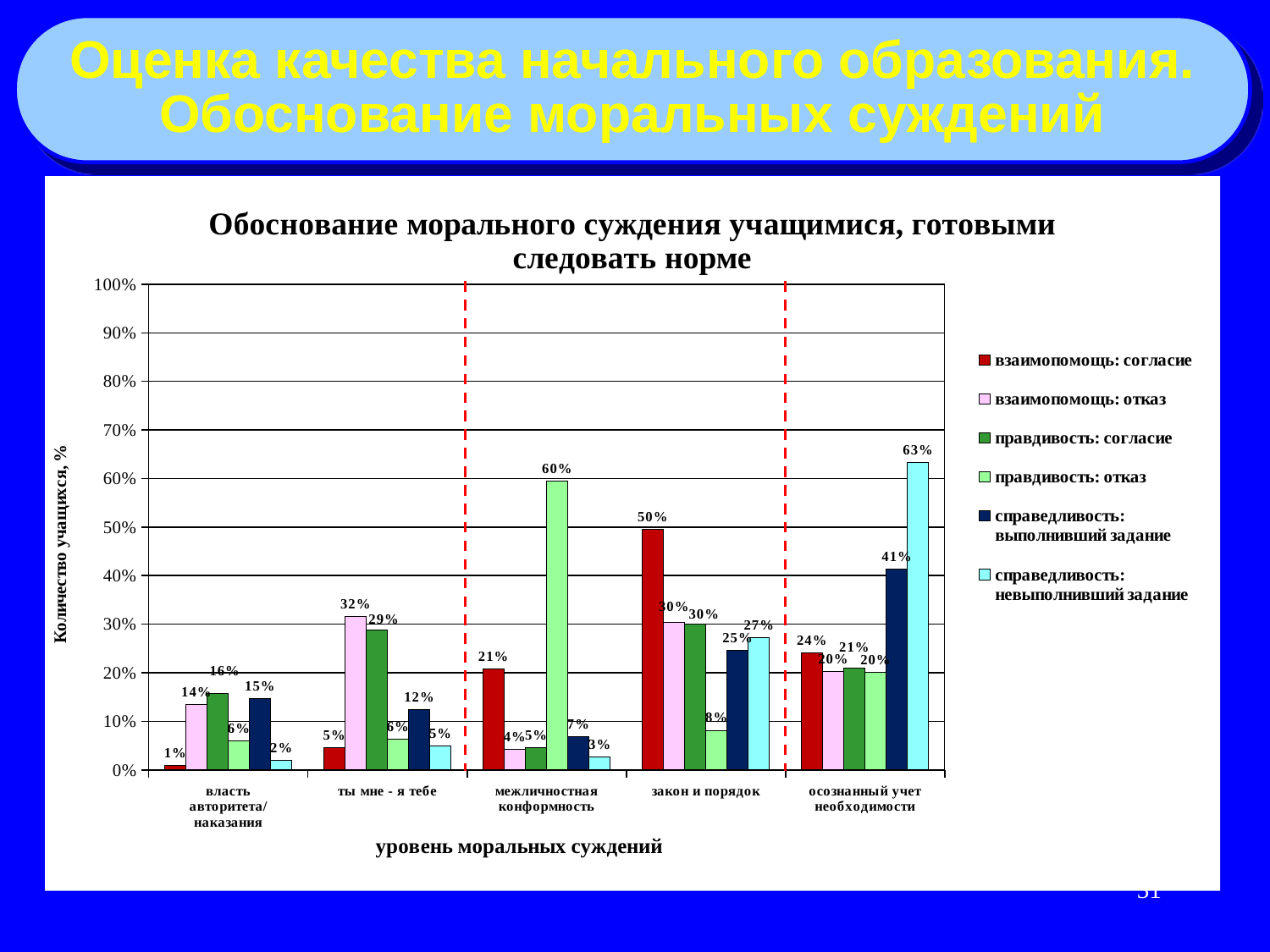

Оценка качества начального образования.
Обоснование моральных суждений

### Chart: Обоснование морального суждения учащимися, готовыми следовать норме

| Category | взаимопомощь: согласие | взаимопомощь: отказ | правдивость: согласие | правдивость: отказ | справедливость: выполнивший задание | справедливость: невыполнивший задание |
|---|---|---|---|---|---|---|
| власть авторитета/наказания | 0.009844896442834587 | 0.13536379018612524 | 0.15653339641984074 | 0.059426431457573696 | 0.1467437270933183 | 0.0192011212333567 |
| ты мне - я тебе | 0.04606668524194299 | 0.31669486745628883 | 0.2883053386956865 | 0.06366413718340397 | 0.12461234846349029 | 0.04947442186405046 |
| межличностная конформность | 0.20832172378564132 | 0.04211317916901673 | 0.04558000157716269 | 0.595052724943333 | 0.06850859881590078 | 0.027189908899789776 |
| закон и порядок | 0.4953097427324232 | 0.30315848843767634 | 0.2995031937544359 | 0.08150192175027103 | 0.24612348463490274 | 0.27175893482831115 |
| осознанный учет необходимости | 0.240456951797158 | 0.20266967475089304 | 0.21007806955287442 | 0.20035478466541834 | 0.4140118409923879 | 0.6323756131744923 |
31